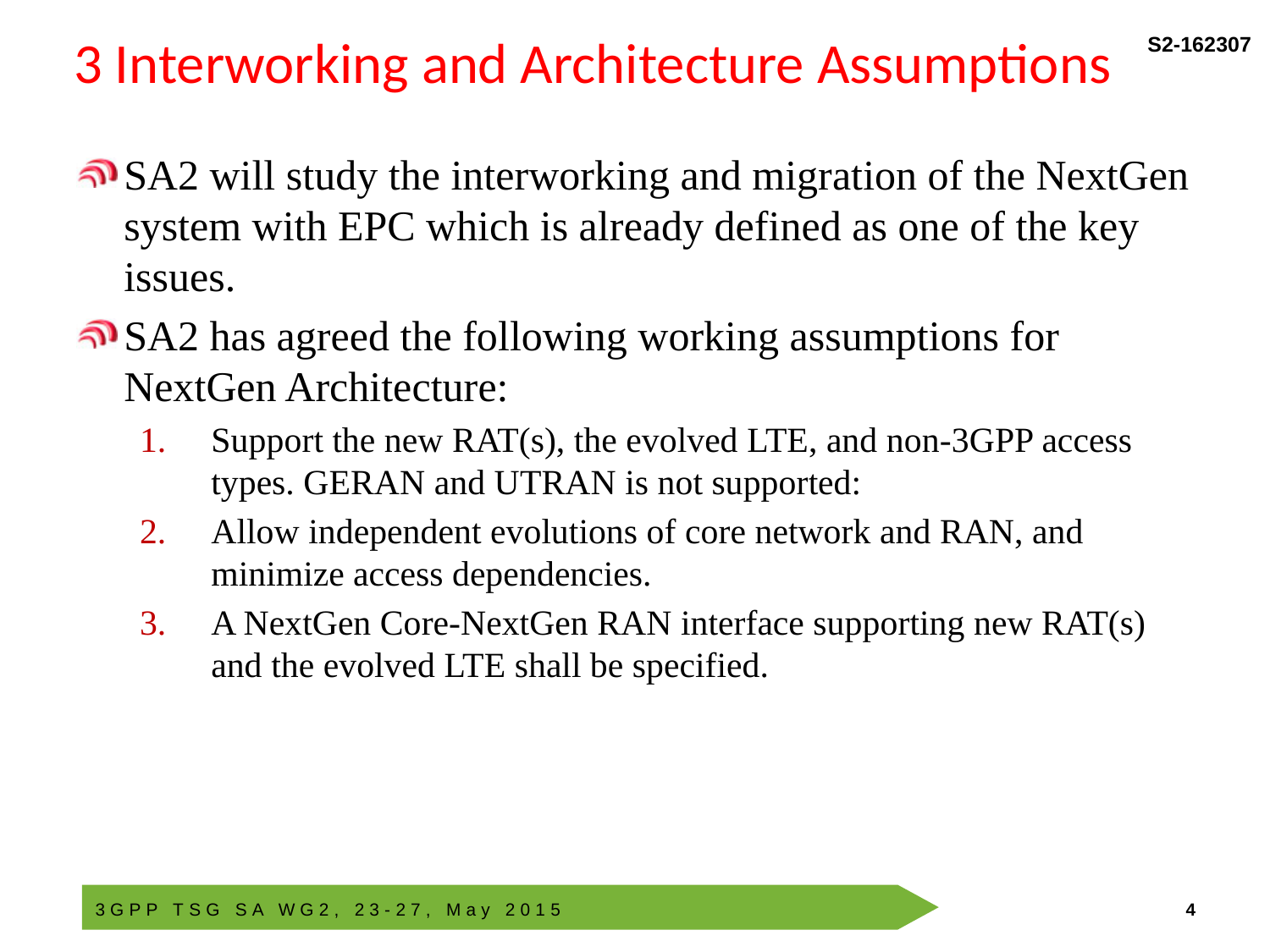

# 3 Interworking and Architecture Assumptions
SA2 will study the interworking and migration of the NextGen system with EPC which is already defined as one of the key issues.
SA2 has agreed the following working assumptions for NextGen Architecture:
Support the new RAT(s), the evolved LTE, and non-3GPP access types. GERAN and UTRAN is not supported:
Allow independent evolutions of core network and RAN, and minimize access dependencies.
A NextGen Core-NextGen RAN interface supporting new RAT(s) and the evolved LTE shall be specified.